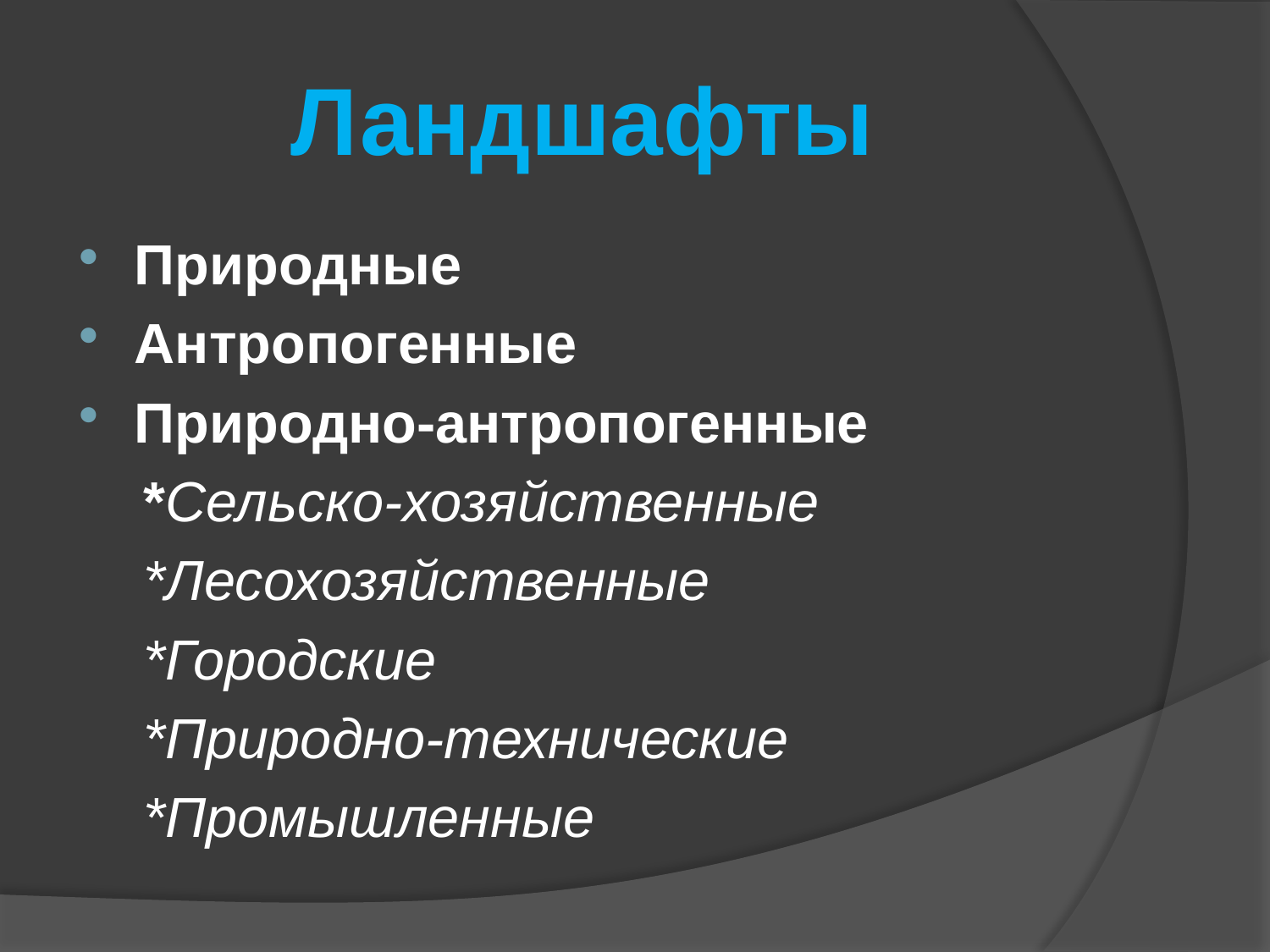

# Ландшафты
Природные
Антропогенные
Природно-антропогенные
    *Сельско-хозяйственные
    *Лесохозяйственные
    *Городские
    *Природно-технические
    *Промышленные